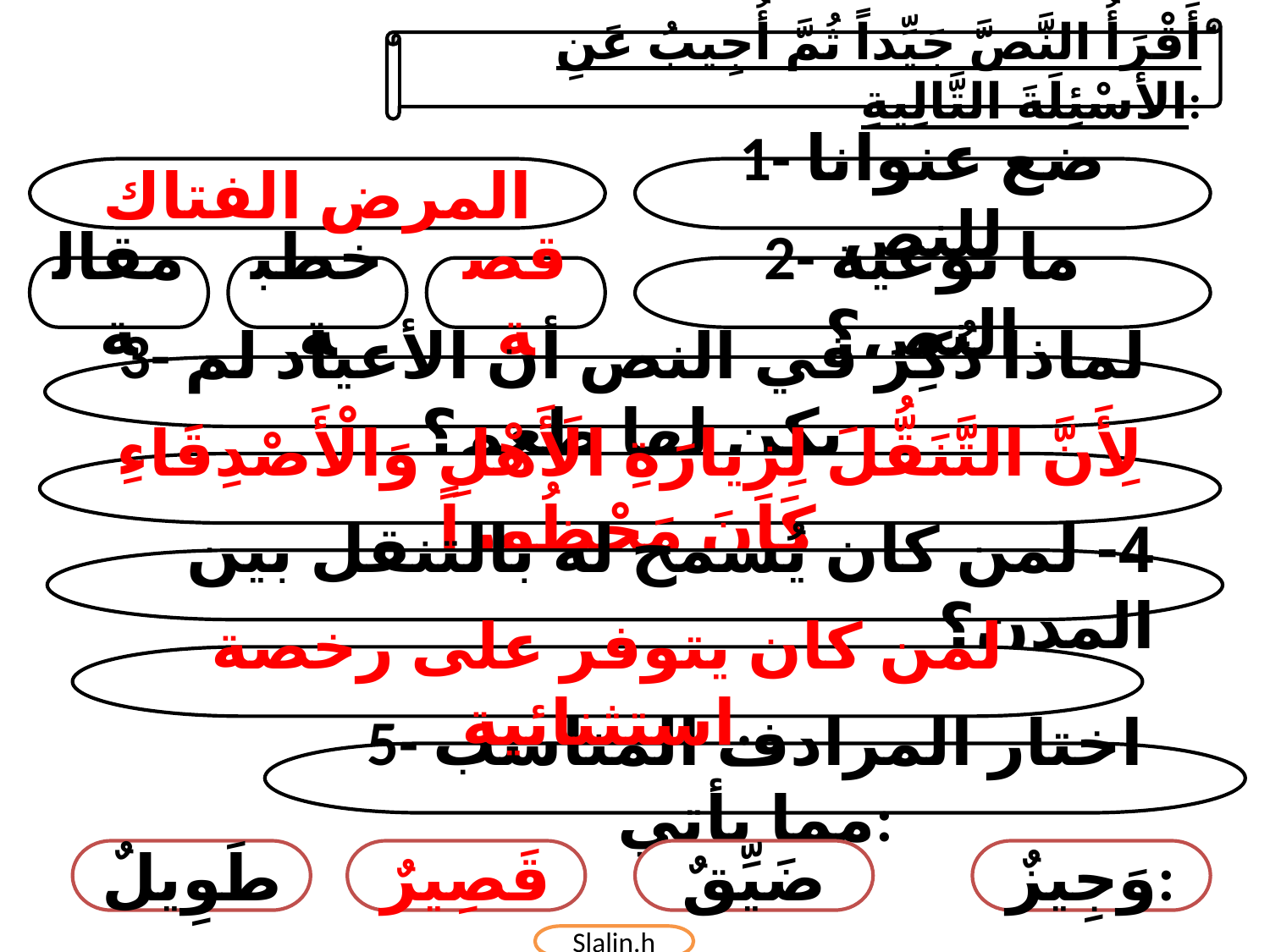

أَقْرَأُ النَّصَّ جَيِّداً ثُمَّ أُجِيبُ عَنِ الأسْئِلَةَ التَّالِيةِ:
المرض الفتاك
1- ضع عنوانا للنص
مقالة
خطبة
قصة
2- ما نوعية النص؟
3- لماذا ذُكِرَ في النص أن الأعياد لم يكن لها طعم؟
لِأَنَّ التَّنَقُّلَ لِزِيارَةِ الَأَهْلِ وَالْأَصْدِقَاءِ كَانَ مَحْظُوراً
4- لمن كان يُسمح له بالتنقل بين المدن؟
لمن كان يتوفر على رخصة استثنائية.
5- اختار المرادف المناسب مما يأتي:
طَوِيلٌ
قَصِيرٌ
ضَيِّقٌ
وَجِيزٌ:
Slalin.h